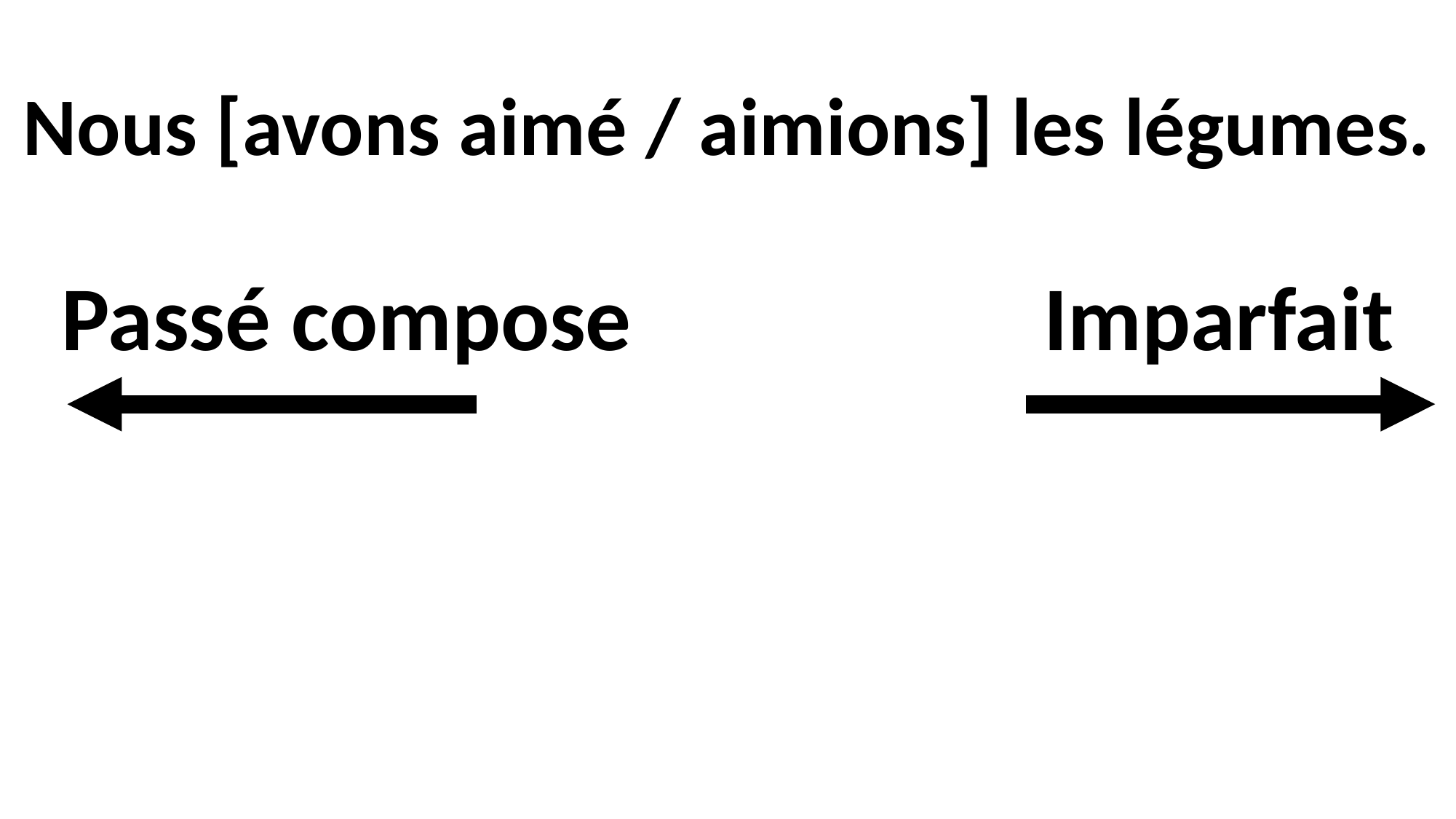

Nous [avons aimé / aimions] les légumes.
Passé compose				Imparfait